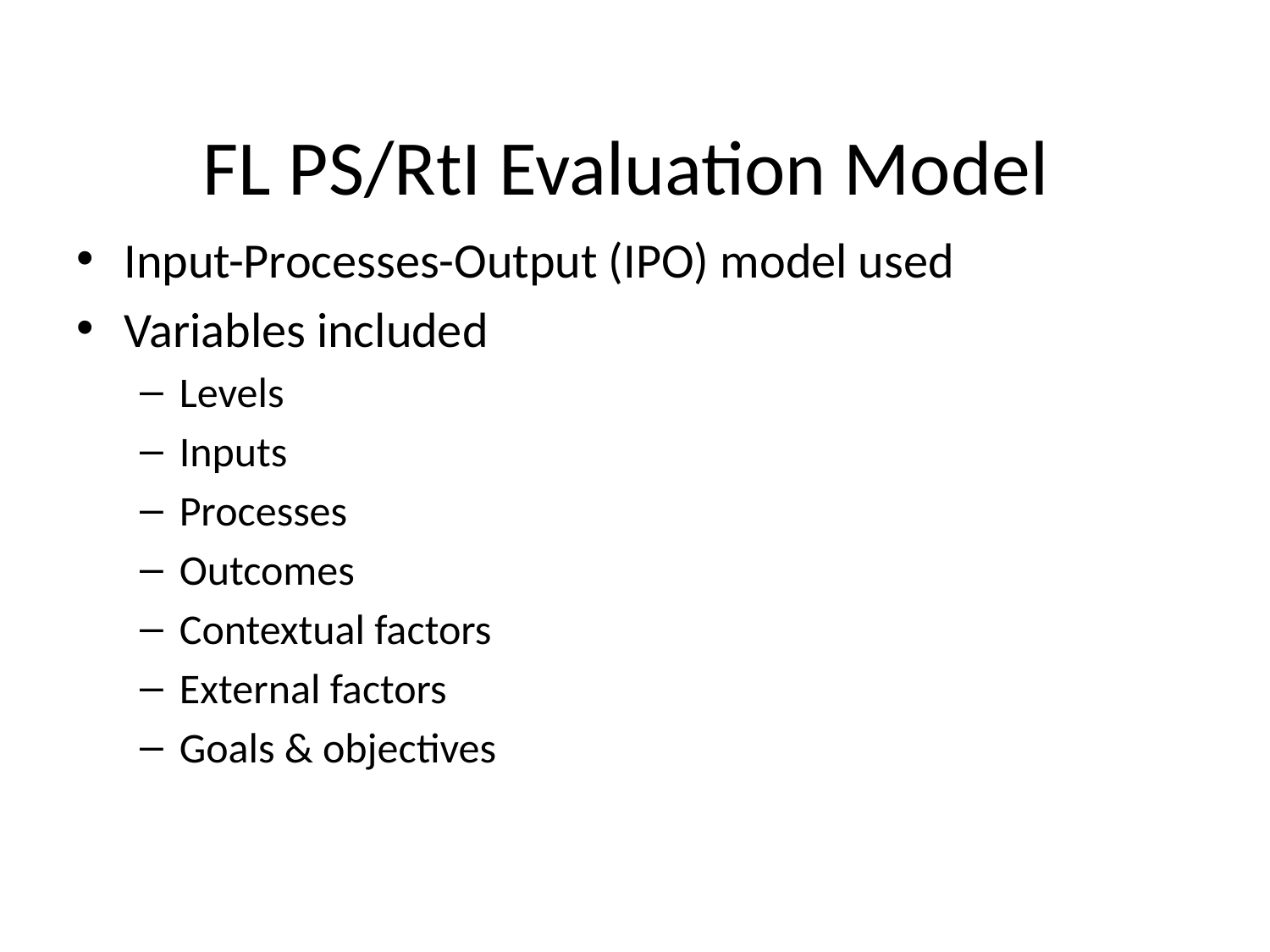

# FL PS/RtI Evaluation Model
Input-Processes-Output (IPO) model used
Variables included
Levels
Inputs
Processes
Outcomes
Contextual factors
External factors
Goals & objectives